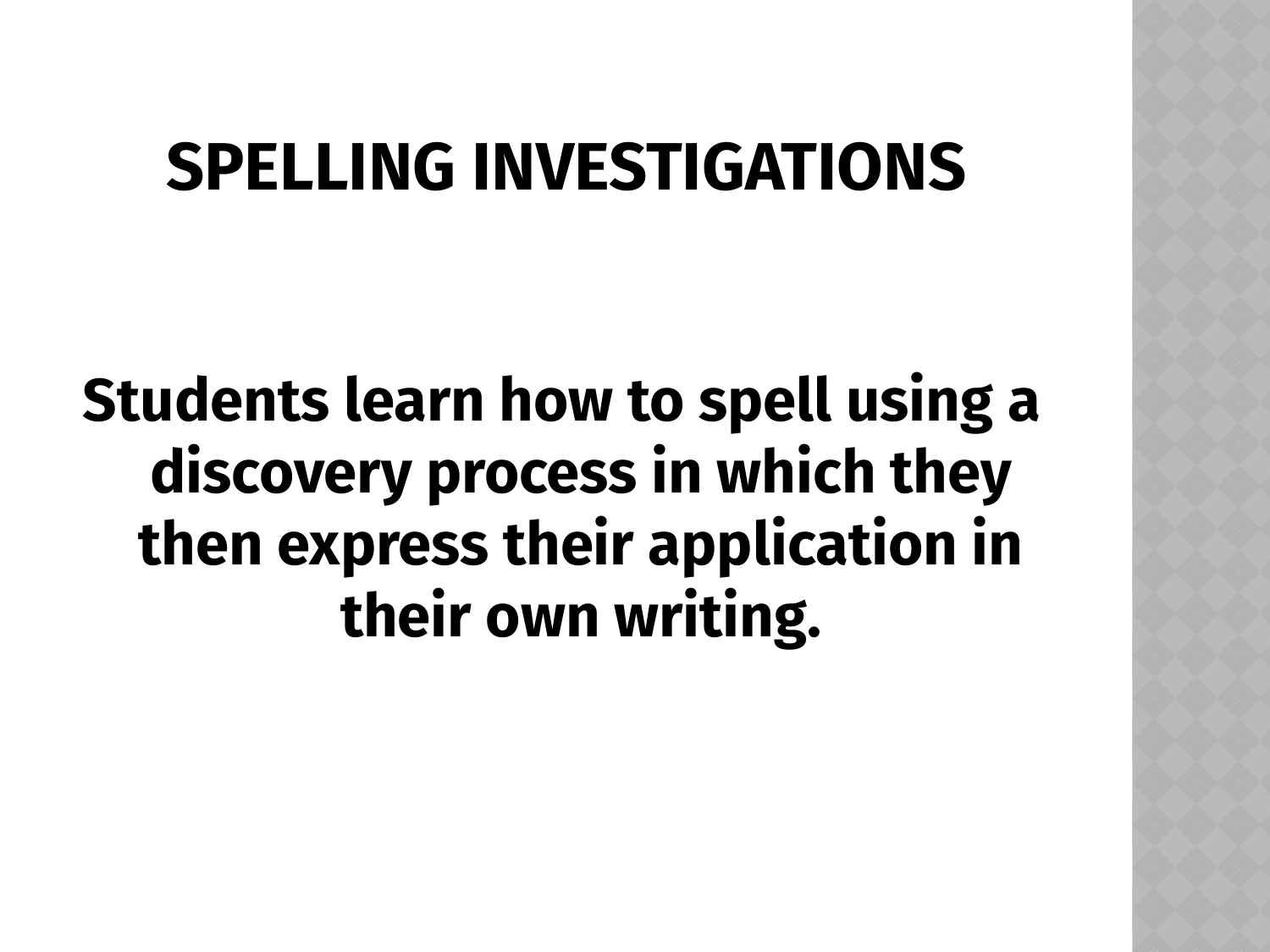

# Spelling Investigations
Students learn how to spell using a discovery process in which they then express their application in their own writing.